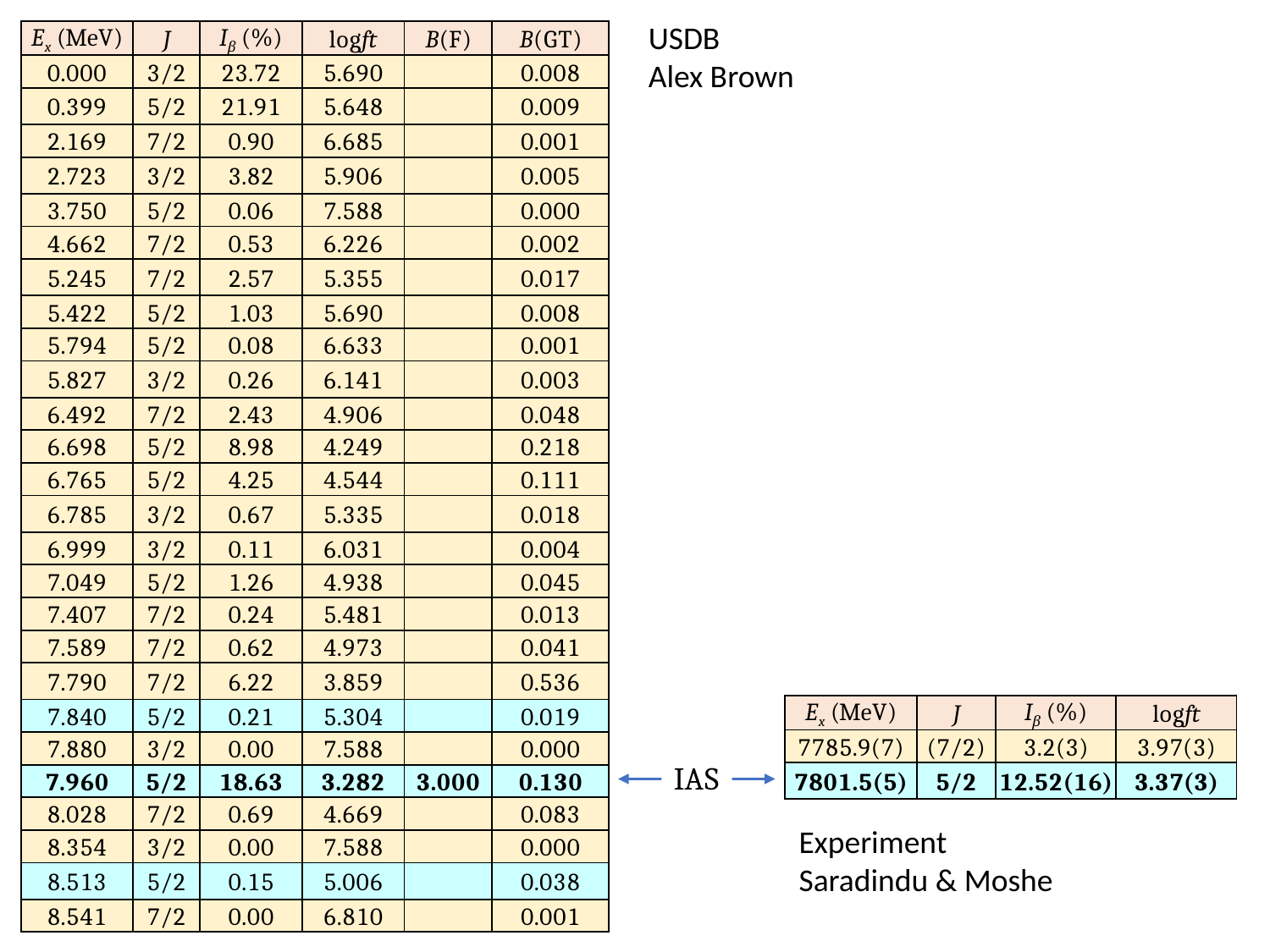

USDB
Alex Brown
| Ex (MeV) | J | Iβ (%) | logft | B(F) | B(GT) |
| --- | --- | --- | --- | --- | --- |
| 0.000 | 3/2 | 23.72 | 5.690 |  | 0.008 |
| 0.399 | 5/2 | 21.91 | 5.648 |  | 0.009 |
| 2.169 | 7/2 | 0.90 | 6.685 |  | 0.001 |
| 2.723 | 3/2 | 3.82 | 5.906 |  | 0.005 |
| 3.750 | 5/2 | 0.06 | 7.588 |  | 0.000 |
| 4.662 | 7/2 | 0.53 | 6.226 |  | 0.002 |
| 5.245 | 7/2 | 2.57 | 5.355 |  | 0.017 |
| 5.422 | 5/2 | 1.03 | 5.690 |  | 0.008 |
| 5.794 | 5/2 | 0.08 | 6.633 |  | 0.001 |
| 5.827 | 3/2 | 0.26 | 6.141 |  | 0.003 |
| 6.492 | 7/2 | 2.43 | 4.906 |  | 0.048 |
| 6.698 | 5/2 | 8.98 | 4.249 |  | 0.218 |
| 6.765 | 5/2 | 4.25 | 4.544 |  | 0.111 |
| 6.785 | 3/2 | 0.67 | 5.335 |  | 0.018 |
| 6.999 | 3/2 | 0.11 | 6.031 |  | 0.004 |
| 7.049 | 5/2 | 1.26 | 4.938 |  | 0.045 |
| 7.407 | 7/2 | 0.24 | 5.481 |  | 0.013 |
| 7.589 | 7/2 | 0.62 | 4.973 |  | 0.041 |
| 7.790 | 7/2 | 6.22 | 3.859 |  | 0.536 |
| 7.840 | 5/2 | 0.21 | 5.304 |  | 0.019 |
| 7.880 | 3/2 | 0.00 | 7.588 |  | 0.000 |
| 7.960 | 5/2 | 18.63 | 3.282 | 3.000 | 0.130 |
| 8.028 | 7/2 | 0.69 | 4.669 |  | 0.083 |
| 8.354 | 3/2 | 0.00 | 7.588 |  | 0.000 |
| 8.513 | 5/2 | 0.15 | 5.006 |  | 0.038 |
| 8.541 | 7/2 | 0.00 | 6.810 |  | 0.001 |
| Ex (MeV) | J | Iβ (%) | logft |
| --- | --- | --- | --- |
| 7785.9(7) | (7/2) | 3.2(3) | 3.97(3) |
| 7801.5(5) | 5/2 | 12.52(16) | 3.37(3) |
IAS
Experiment
Saradindu & Moshe